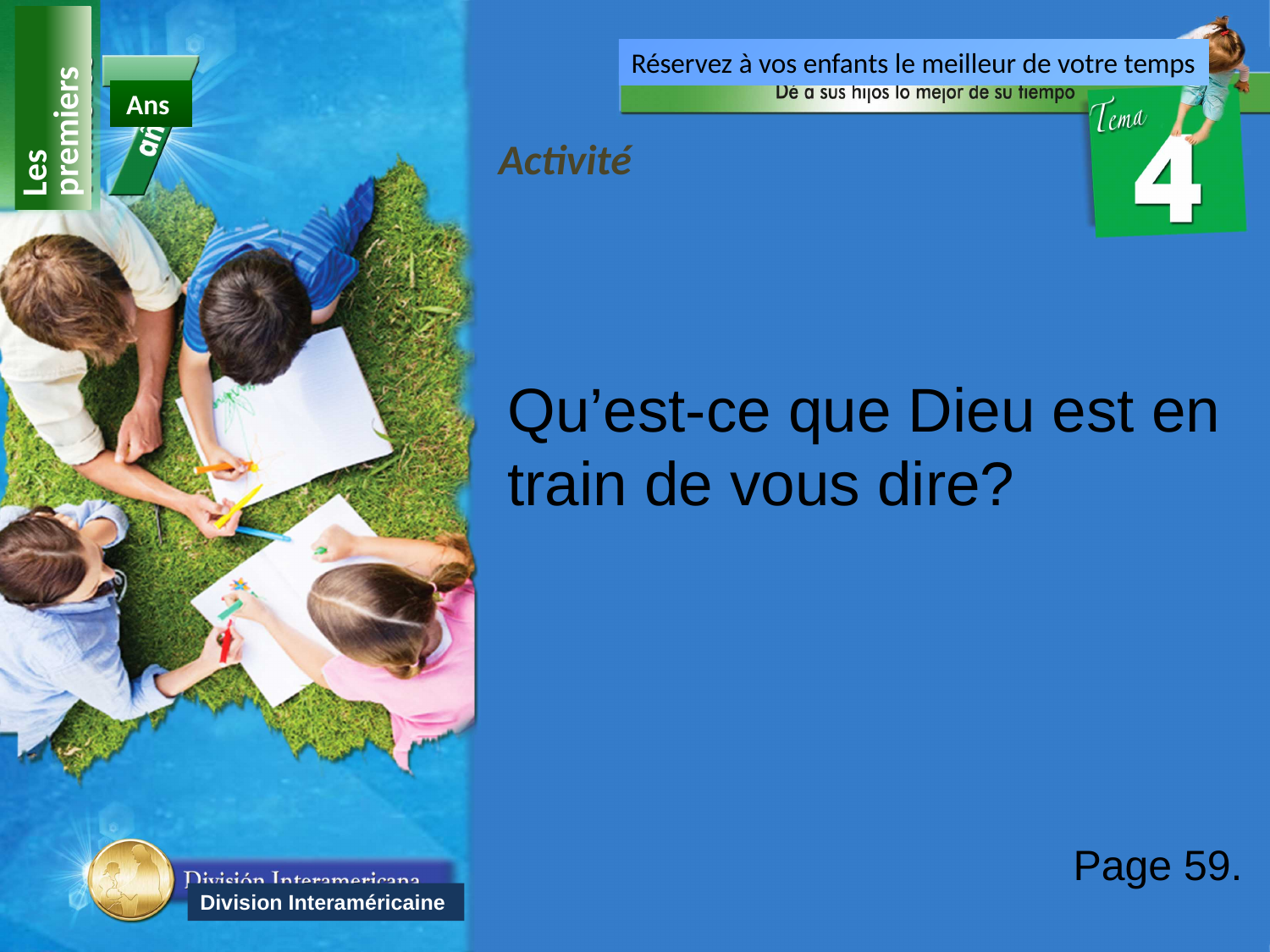

Réservez à vos enfants le meilleur de votre temps
Les premiers
Ans
Activité
Qu’est-ce que Dieu est en train de vous dire?
Page 59.
Division Interaméricaine